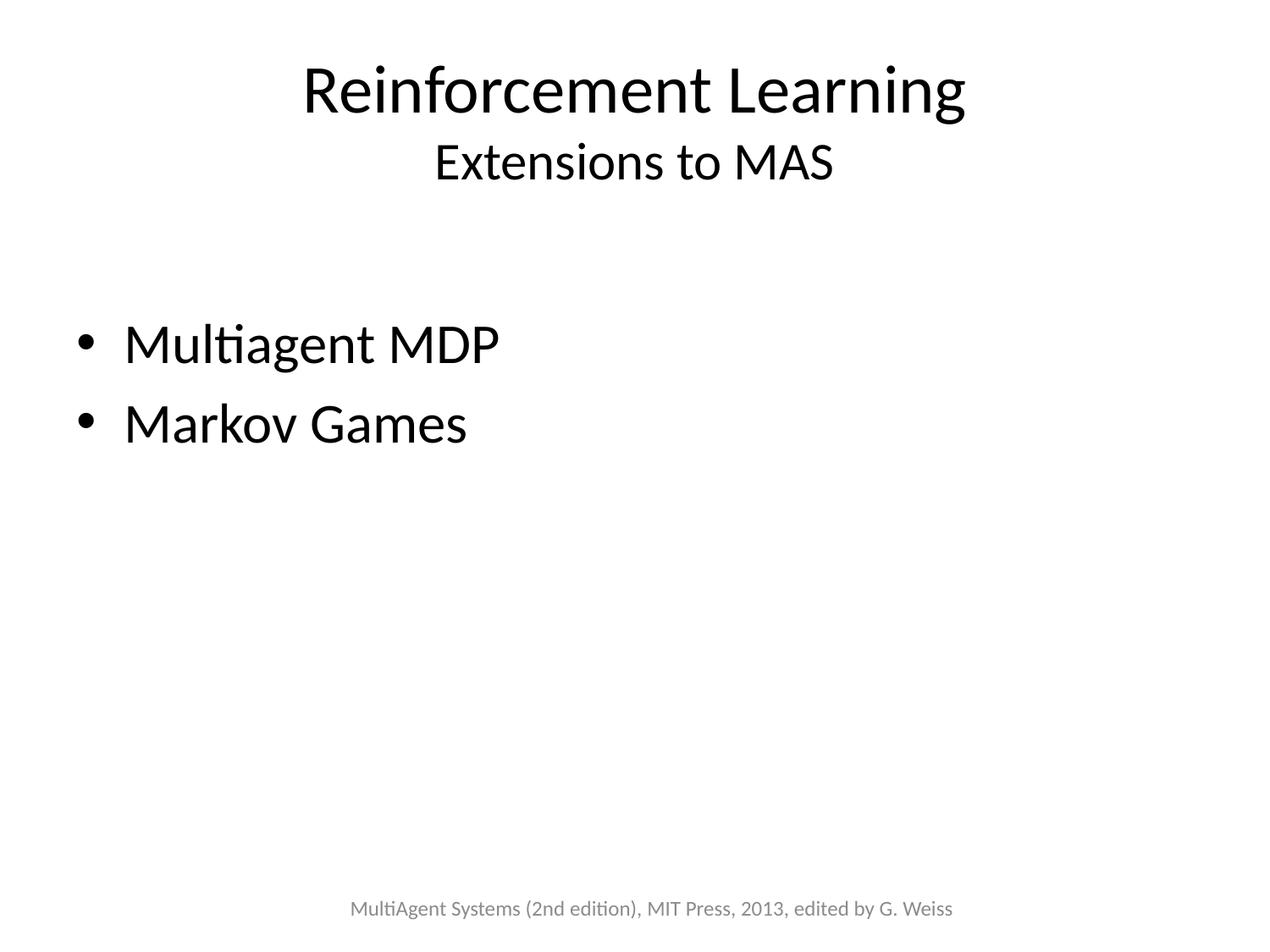

# Reinforcement Learning Extensions to MAS

Multiagent MDP
Markov Games
MultiAgent Systems (2nd edition), MIT Press, 2013, edited by G. Weiss